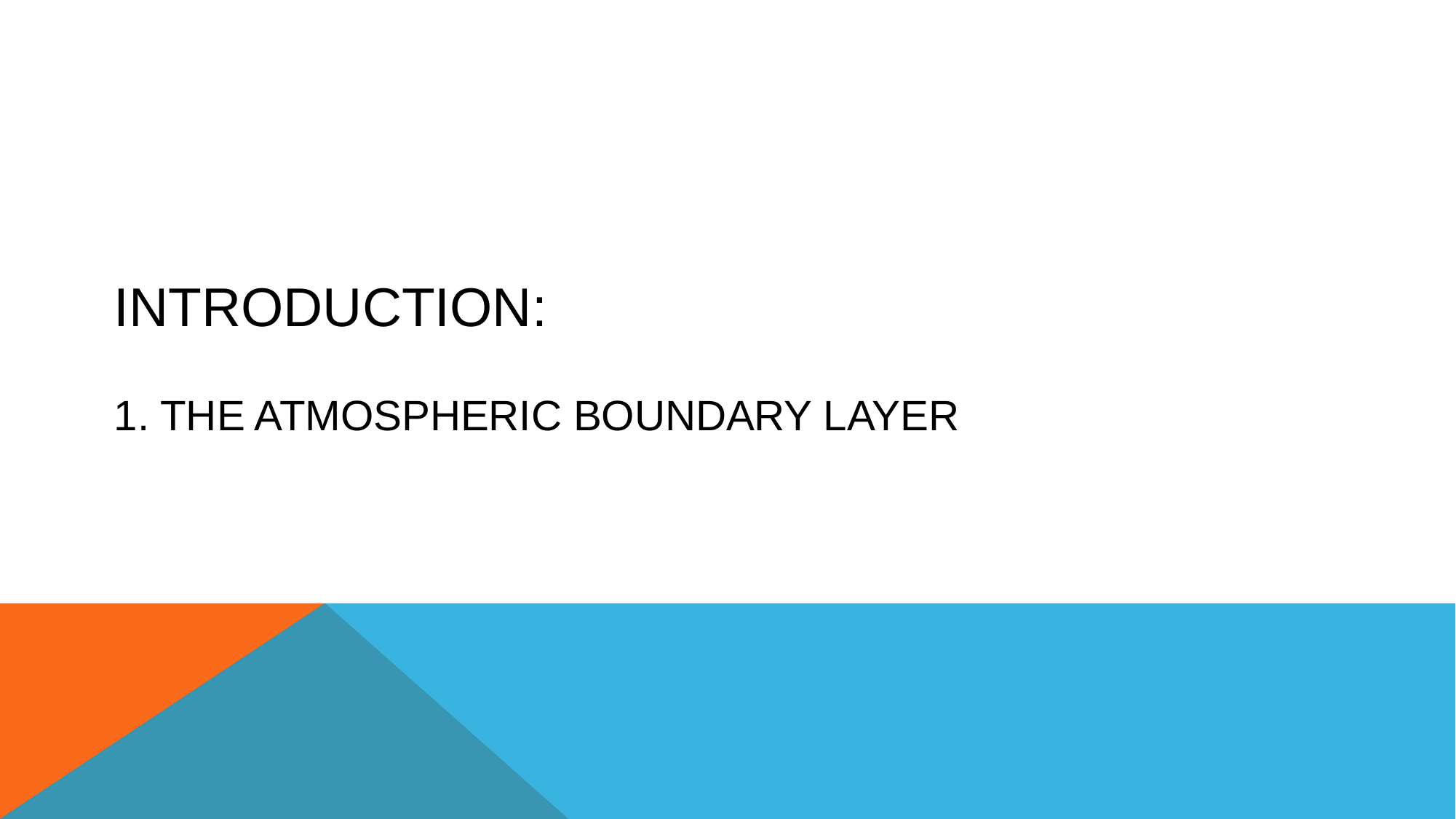

# Introduction: 1. The atmospheric boundary layer